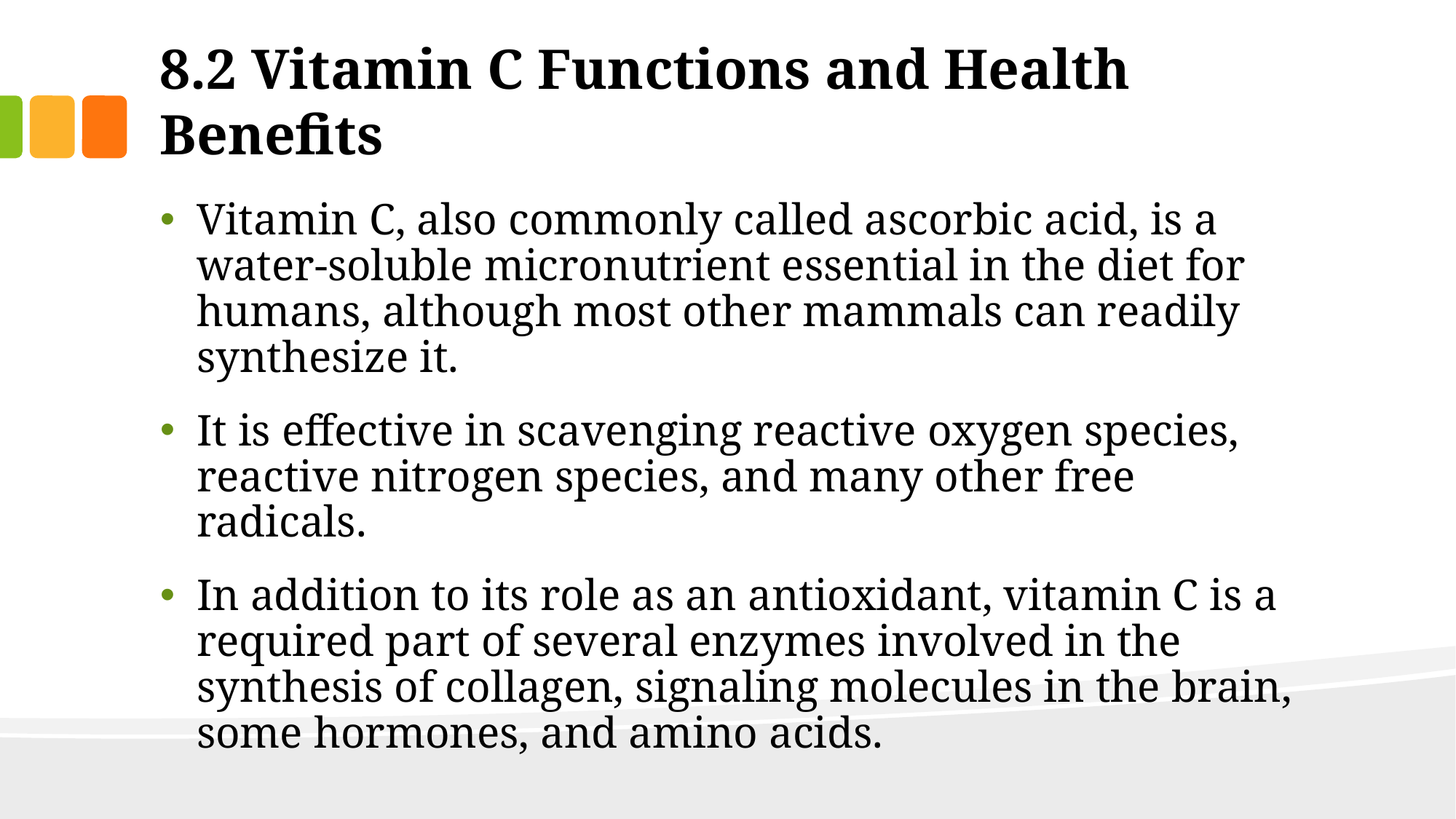

# 8.2 Vitamin C Functions and Health Benefits
Vitamin C, also commonly called ascorbic acid, is a water-soluble micronutrient essential in the diet for humans, although most other mammals can readily synthesize it.
It is effective in scavenging reactive oxygen species, reactive nitrogen species, and many other free radicals.
In addition to its role as an antioxidant, vitamin C is a required part of several enzymes involved in the synthesis of collagen, signaling molecules in the brain, some hormones, and amino acids.